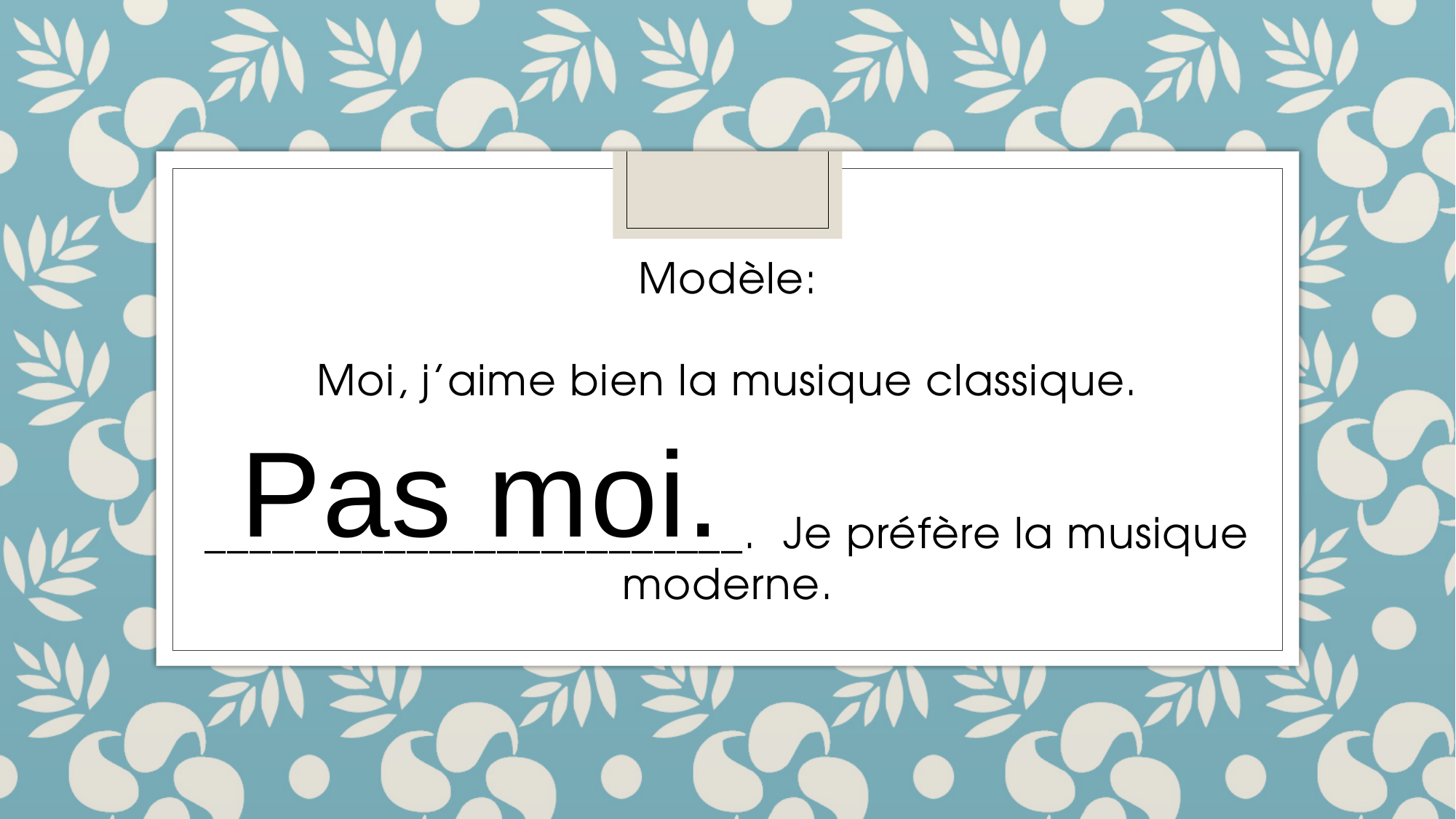

Modèle:

Moi, j’aime bien la musique classique.

________________________.  Je préfère la musique moderne.
Pas moi.